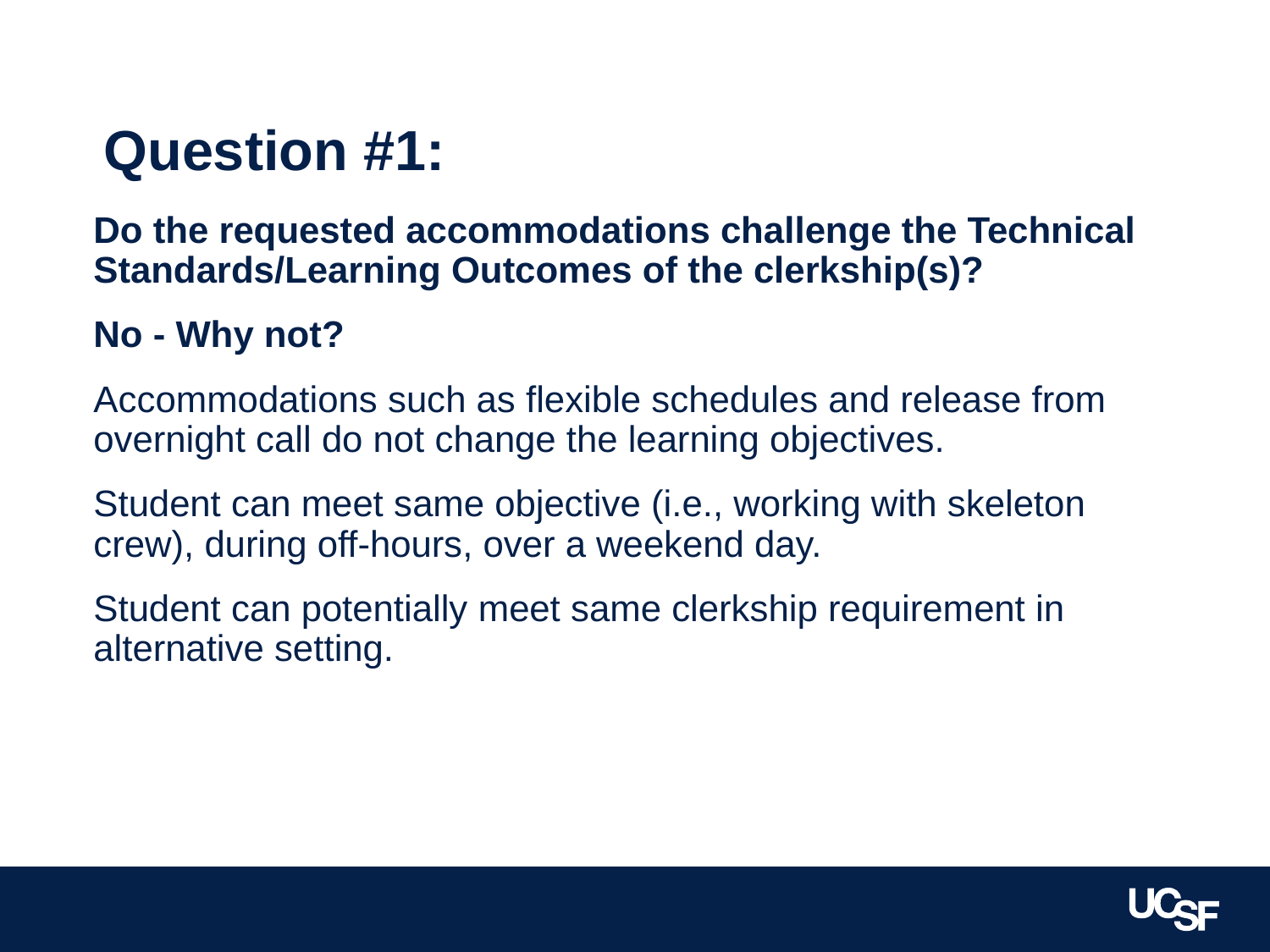

# Question #1:
Do the requested accommodations challenge the Technical Standards/Learning Outcomes of the clerkship(s)?
No - Why not?
Accommodations such as flexible schedules and release from overnight call do not change the learning objectives.
Student can meet same objective (i.e., working with skeleton crew), during off-hours, over a weekend day.
Student can potentially meet same clerkship requirement in alternative setting.